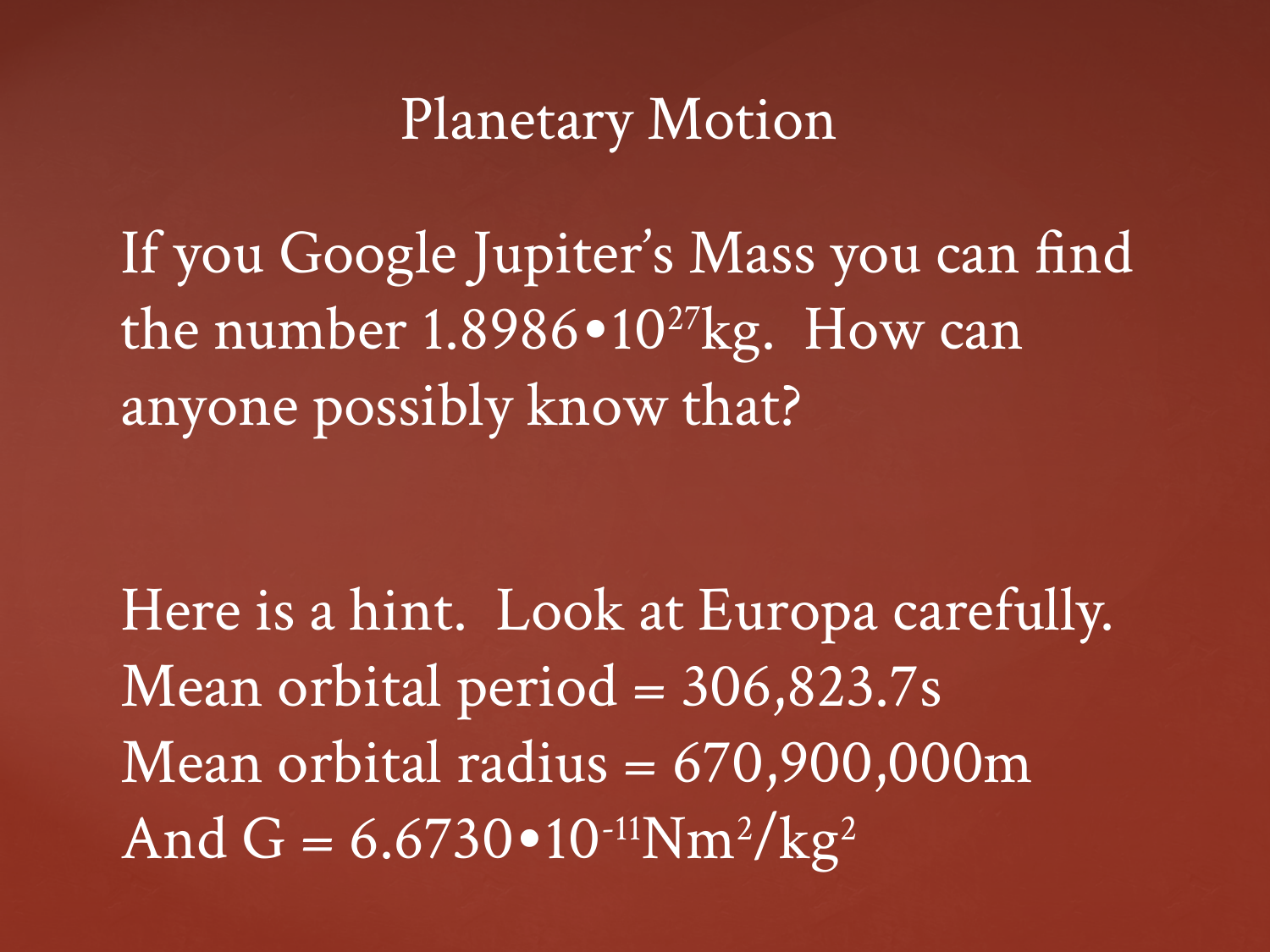

# Planetary Motion
If you Google Jupiter’s Mass you can find the number 1.8986∙1027kg.  How can anyone possibly know that?
Here is a hint.  Look at Europa carefully.
Mean orbital period = 306,823.7s
Mean orbital radius = 670,900,000m
And G = 6.6730∙10-11Nm2/kg2